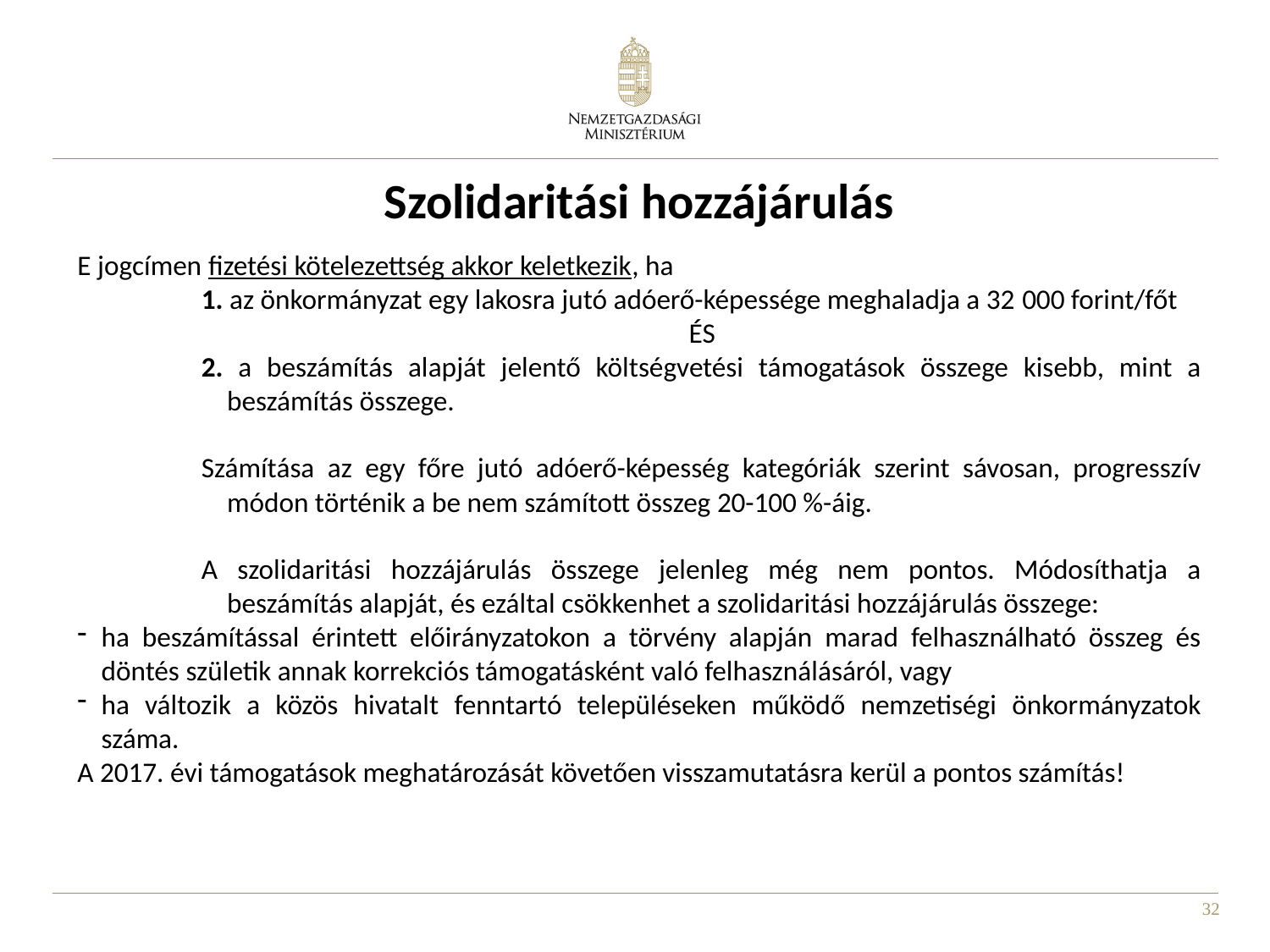

Szolidaritási hozzájárulás
E jogcímen fizetési kötelezettség akkor keletkezik, ha
1. az önkormányzat egy lakosra jutó adóerő-képessége meghaladja a 32 000 forint/főt
ÉS
2. a beszámítás alapját jelentő költségvetési támogatások összege kisebb, mint a beszámítás összege.

Számítása az egy főre jutó adóerő-képesség kategóriák szerint sávosan, progresszív módon történik a be nem számított összeg 20-100 %-áig.

A szolidaritási hozzájárulás összege jelenleg még nem pontos. Módosíthatja a beszámítás alapját, és ezáltal csökkenhet a szolidaritási hozzájárulás összege:
ha beszámítással érintett előirányzatokon a törvény alapján marad felhasználható összeg és döntés születik annak korrekciós támogatásként való felhasználásáról, vagy
ha változik a közös hivatalt fenntartó településeken működő nemzetiségi önkormányzatok száma.
A 2017. évi támogatások meghatározását követően visszamutatásra kerül a pontos számítás!